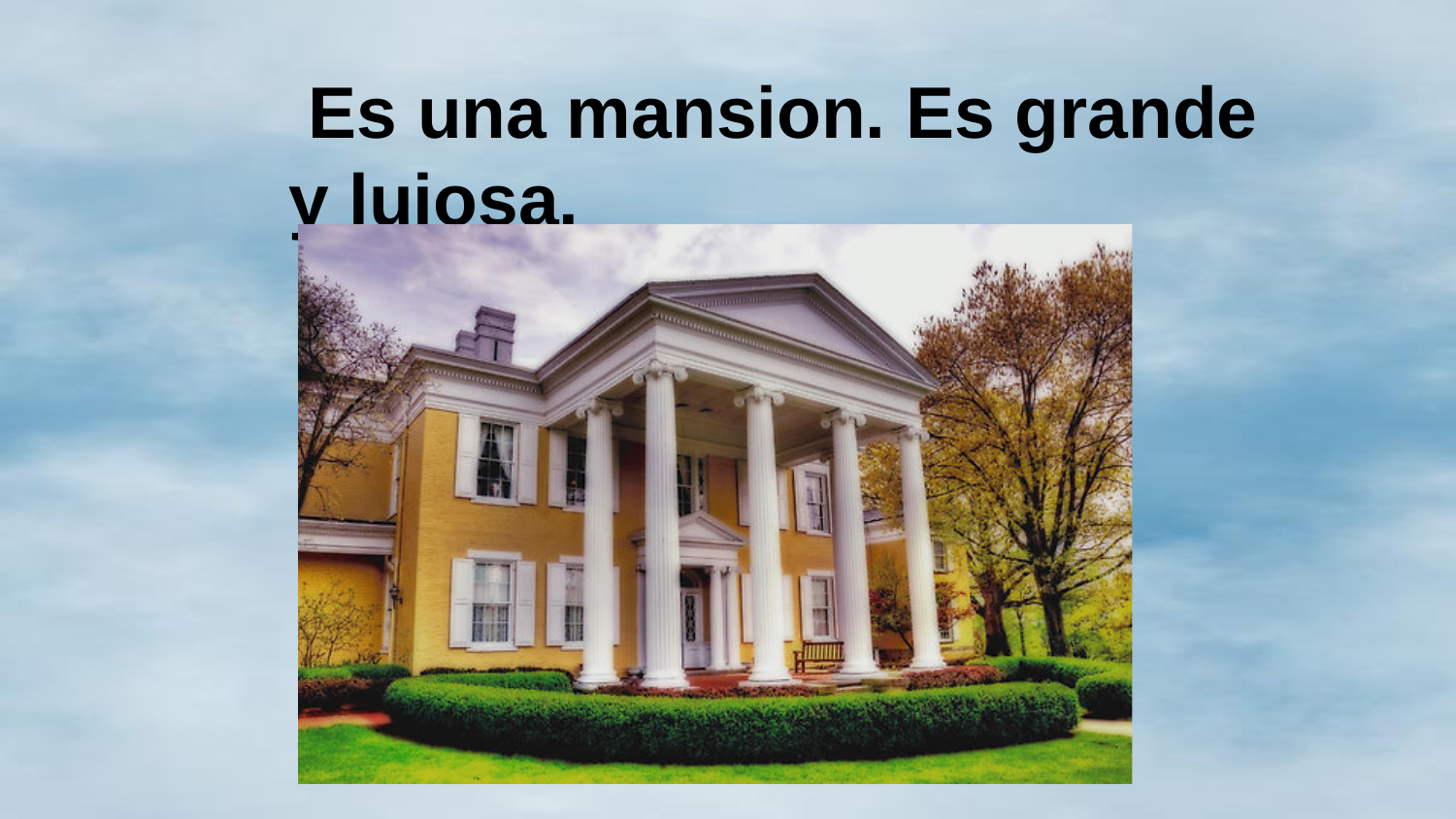

#
 Es una mansion. Es grande y lujosa.